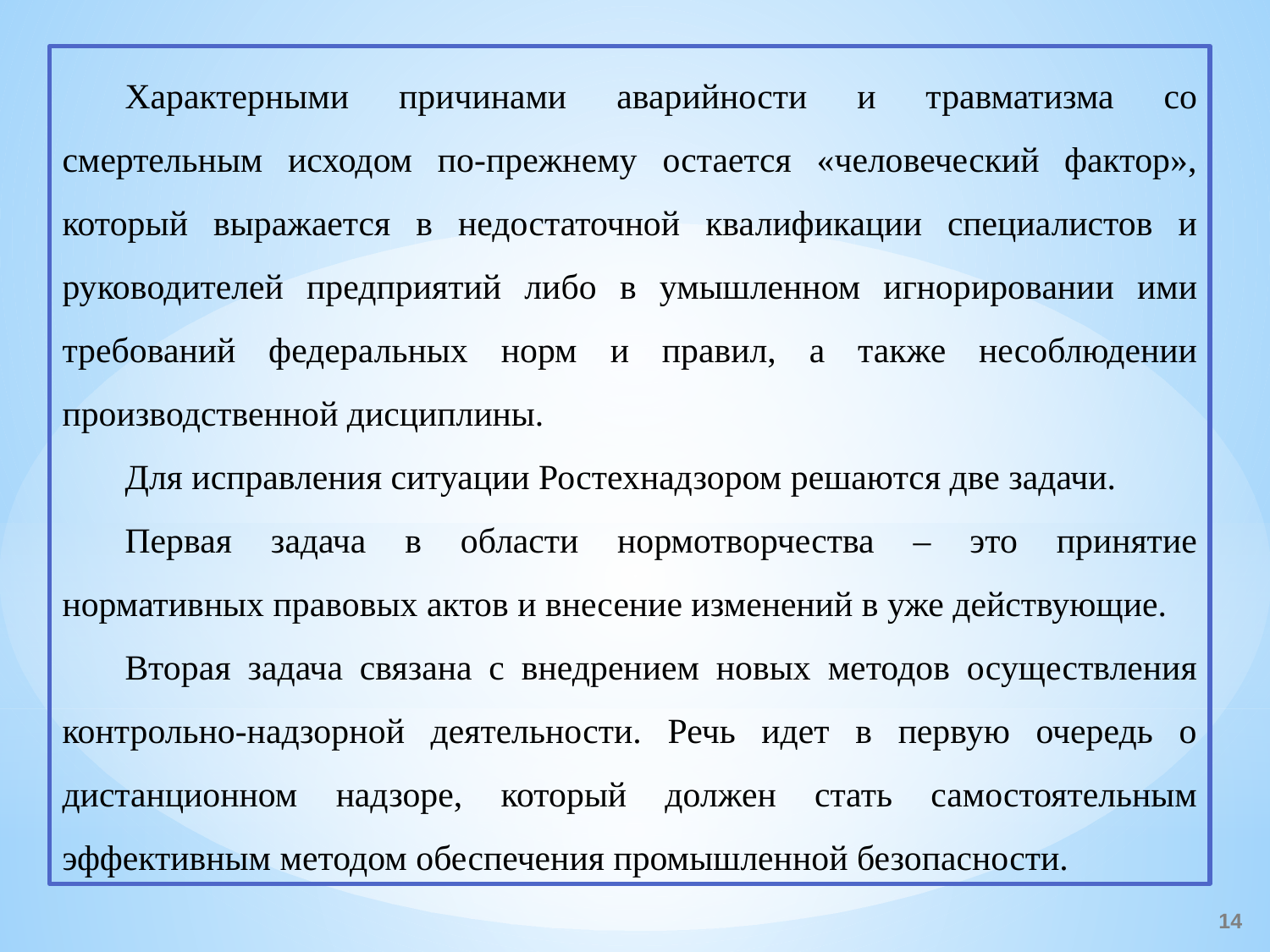

Характерными причинами аварийности и травматизма со смертельным исходом по-прежнему остается «человеческий фактор», который выражается в недостаточной квалификации специалистов и руководителей предприятий либо в умышленном игнорировании ими требований федеральных норм и правил, а также несоблюдении производственной дисциплины.
Для исправления ситуации Ростехнадзором решаются две задачи.
Первая задача в области нормотворчества – это принятие нормативных правовых актов и внесение изменений в уже действующие.
Вторая задача связана с внедрением новых методов осуществления контрольно-надзорной деятельности. Речь идет в первую очередь о дистанционном надзоре, который должен стать самостоятельным эффективным методом обеспечения промышленной безопасности.
14